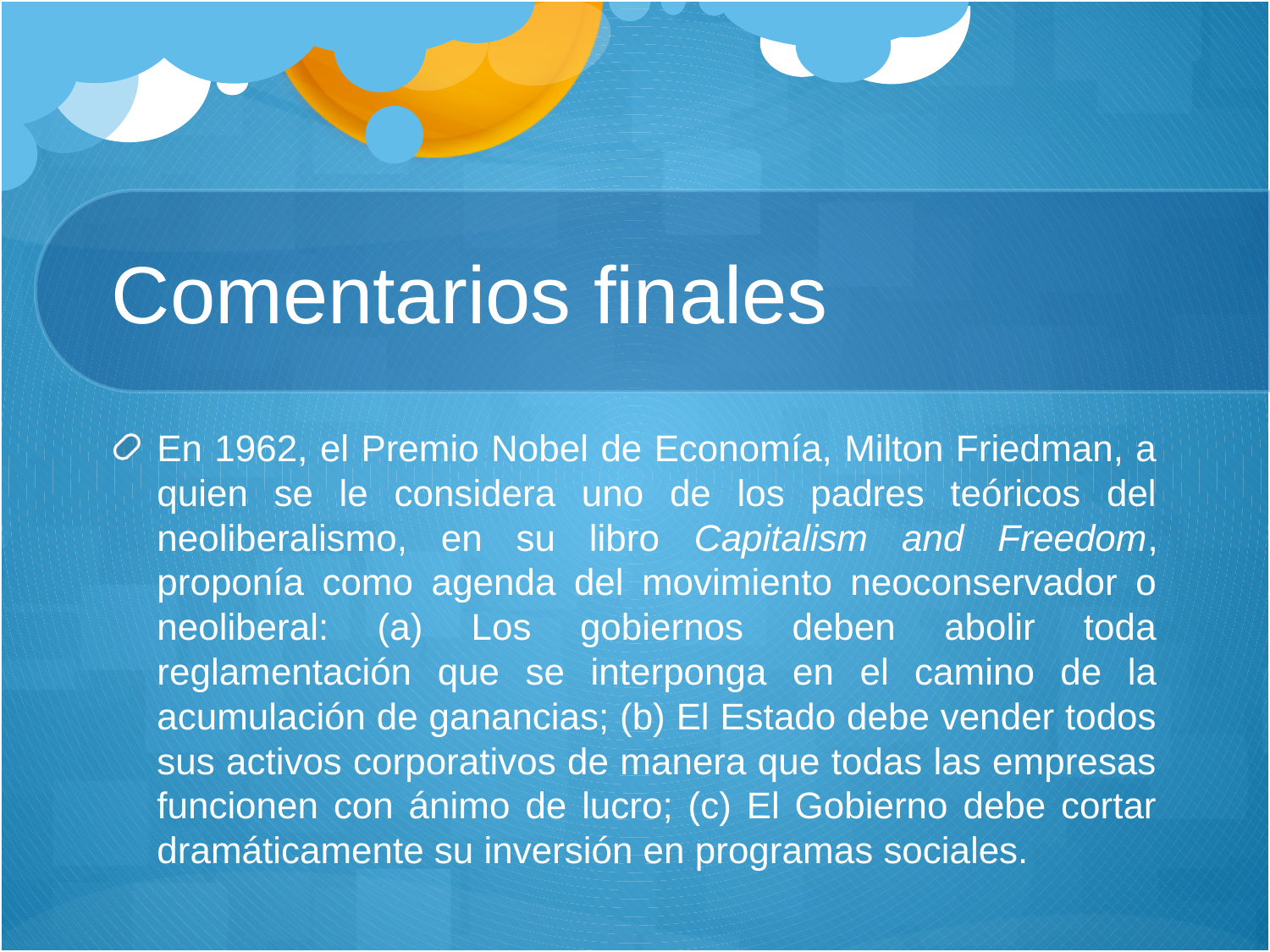

# Comentarios finales
En 1962, el Premio Nobel de Economía, Milton Friedman, a quien se le considera uno de los padres teóricos del neoliberalismo, en su libro Capitalism and Freedom, proponía como agenda del movimiento neoconservador o neoliberal: (a) Los gobiernos deben abolir toda reglamentación que se interponga en el camino de la acumulación de ganancias; (b) El Estado debe vender todos sus activos corporativos de manera que todas las empresas funcionen con ánimo de lucro; (c) El Gobierno debe cortar dramáticamente su inversión en programas sociales.